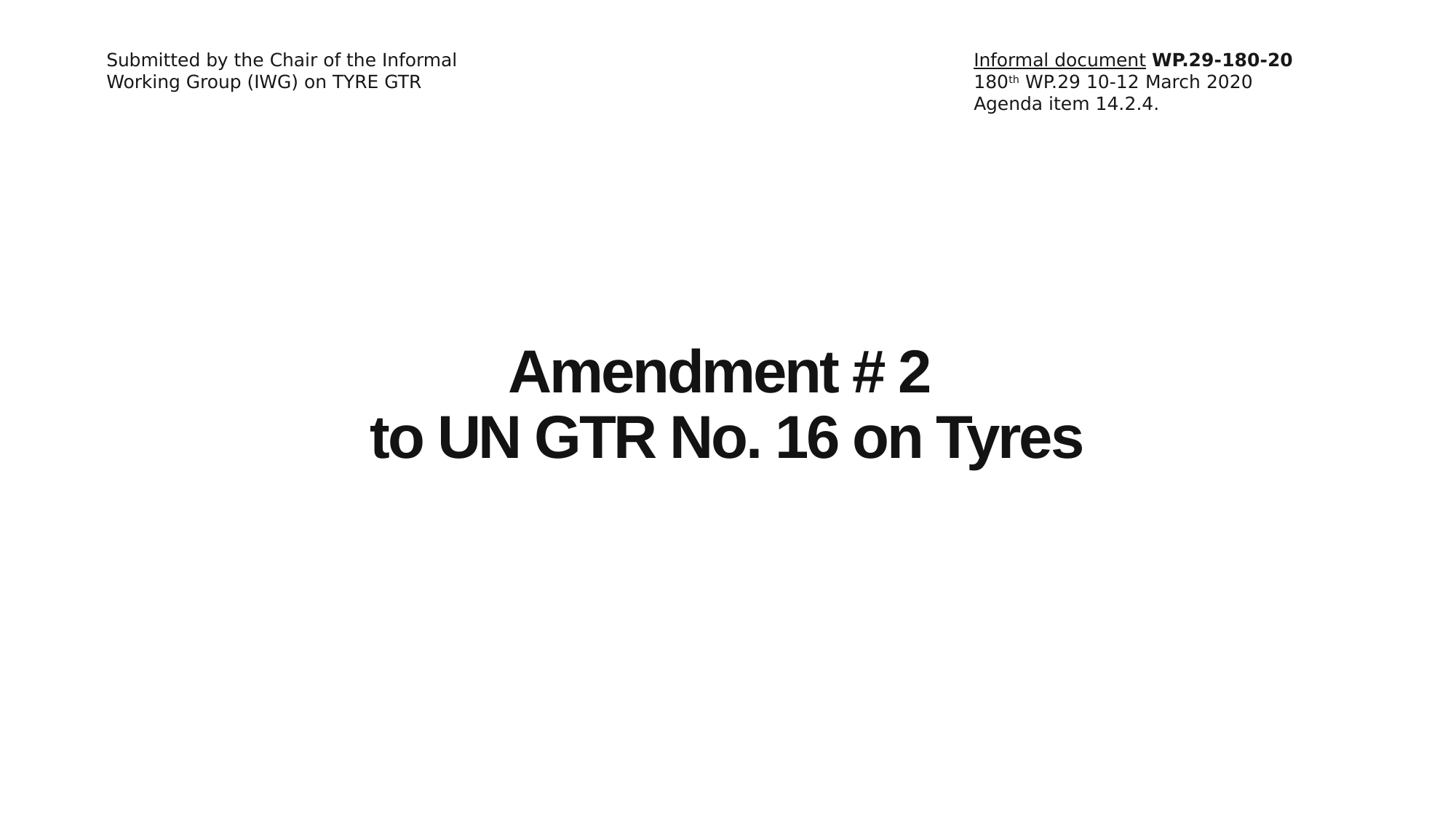

Submitted by the Chair of the Informal Working Group (IWG) on TYRE GTR
Informal document WP.29-180-20
180th WP.29 10-12 March 2020
Agenda item 14.2.4.

Amendment # 2
to UN GTR No. 16 on Tyres